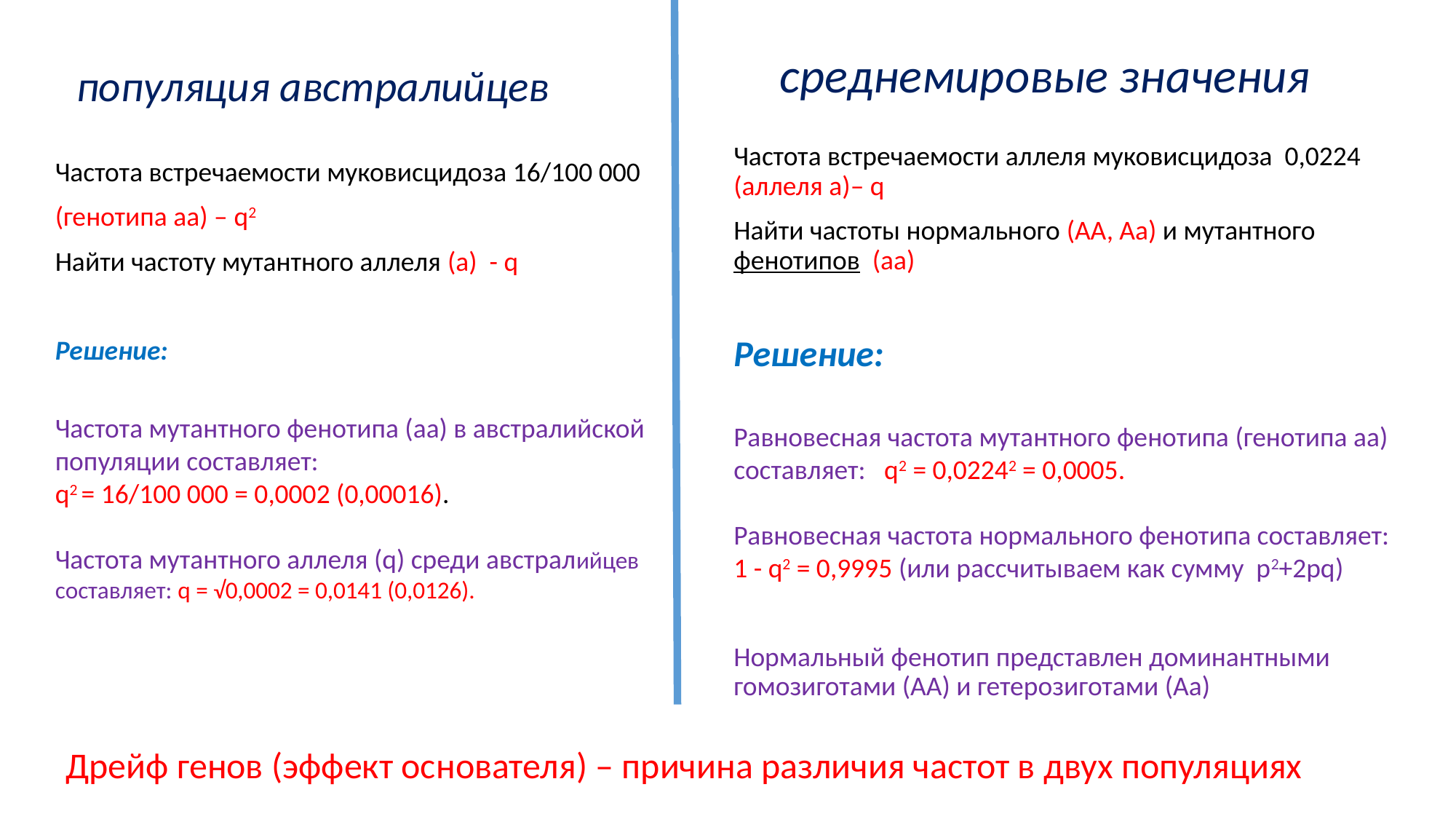

среднемировые значения
# популяция австралийцев
Частота встречаемости аллеля муковисцидоза  0,0224  (аллеля а)– q
Найти частоты нормального (АА, Аа) и мутантного фенотипов  (аа)

Решение:

Равновесная частота мутантного фенотипа (генотипа аа) составляет:   q2 = 0,02242 = 0,0005.

Равновесная частота нормального фенотипа составляет:
1 - q2 = 0,9995 (или рассчитываем как сумму  р2+2pq)

Нормальный фенотип представлен доминантными гомозиготами (AA) и гетерозиготами (Aa)

Частота встречаемости муковисцидоза 16/100 000
(генотипа аа) – q2
Найти частоту мутантного аллеля (а)  - q

Решение:

Частота мутантного фенотипа (аа) в австралийской популяции составляет:
q2 = 16/100 000 = 0,0002 (0,00016).

Частота мутантного аллеля (q) среди австралийцев составляет: q = √0,0002 = 0,0141 (0,0126).
Дрейф генов (эффект основателя) – причина различия частот в двух популяциях